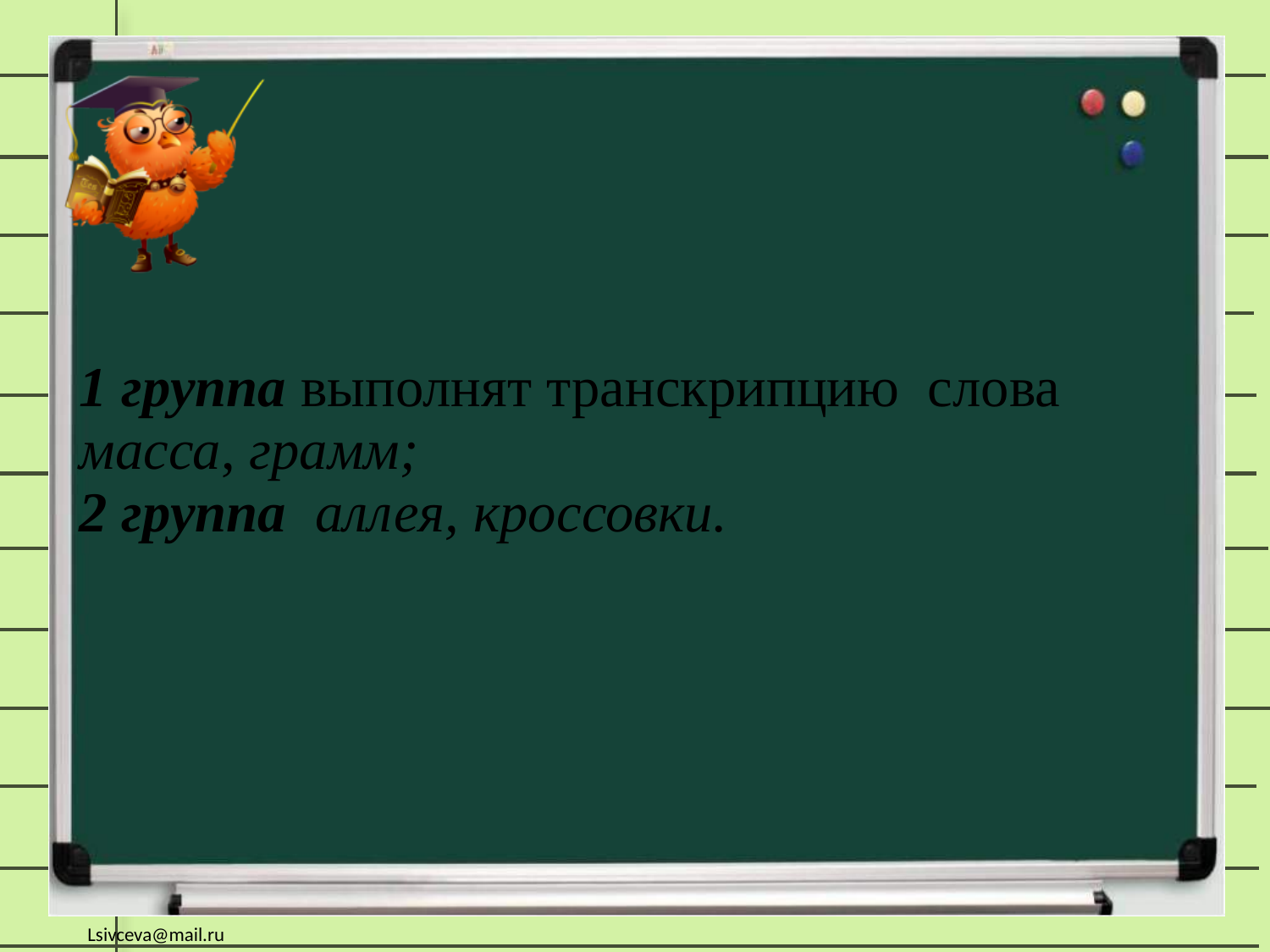

#
| 1 группа выполнят транскрипцию слова масса, грамм; 2 группа аллея, кроссовки. |
| --- |